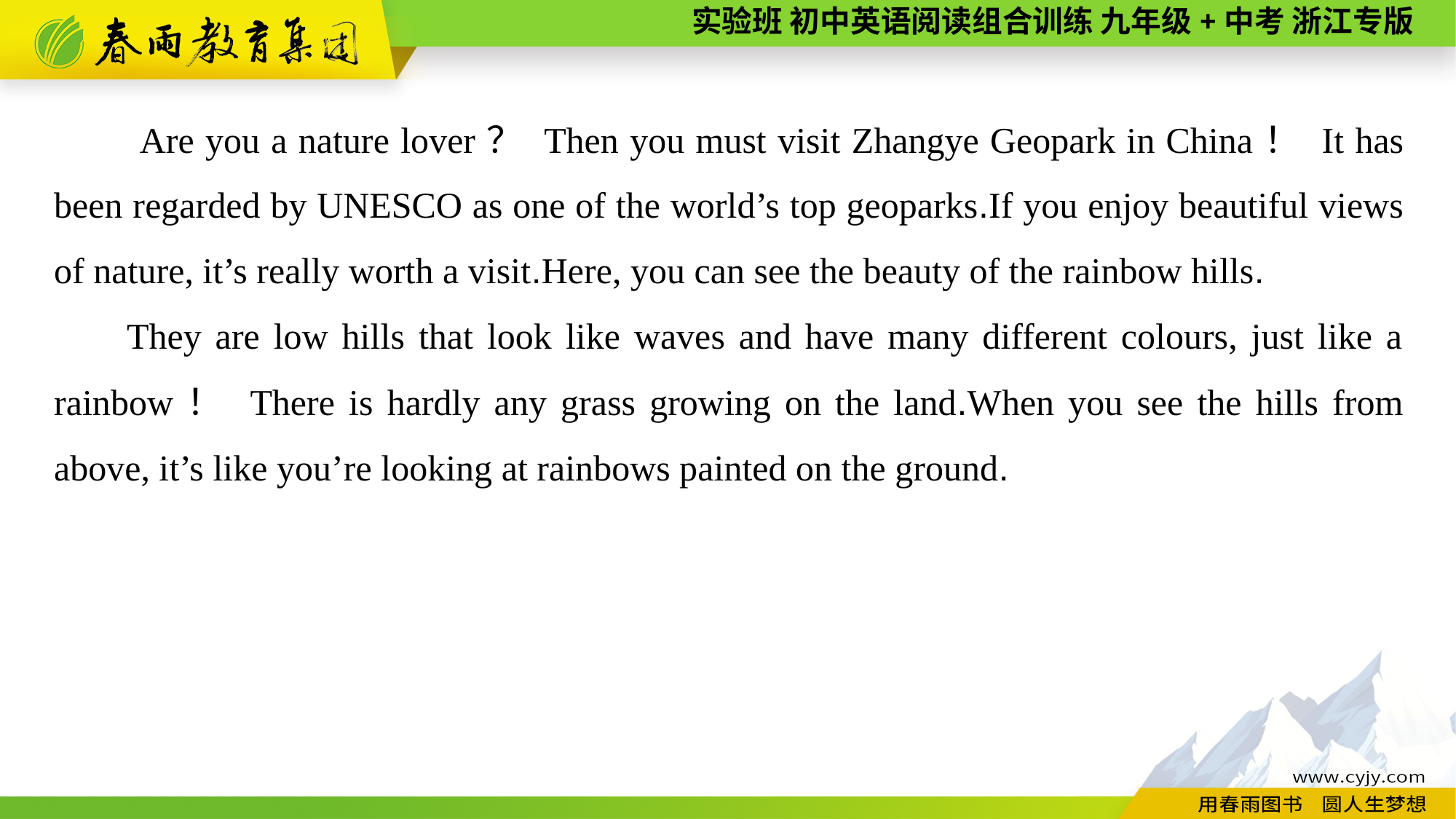

Are you a nature lover？ Then you must visit Zhangye Geopark in China！ It has been regarded by UNESCO as one of the world’s top geoparks.If you enjoy beautiful views of nature, it’s really worth a visit.Here, you can see the beauty of the rainbow hills.
They are low hills that look like waves and have many different colours, just like a rainbow！ There is hardly any grass growing on the land.When you see the hills from above, it’s like you’re looking at rainbows painted on the ground.